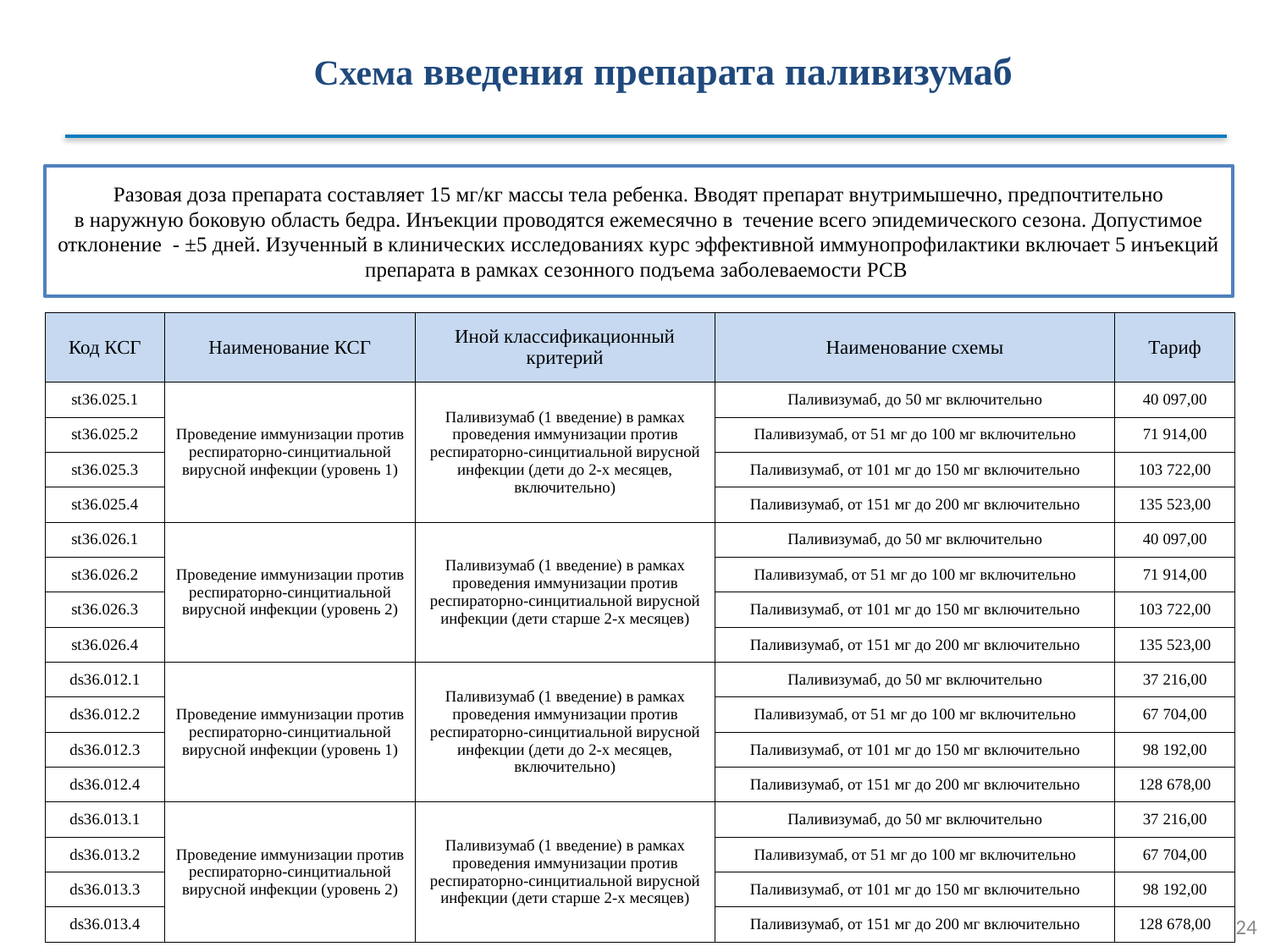

Схема введения препарата паливизумаб
Разовая доза препарата составляет 15 мг/кг массы тела ребенка. Вводят препарат внутримышечно, предпочтительно в наружную боковую область бедра. Инъекции проводятся ежемесячно в  течение всего эпидемического сезона. Допустимое отклонение  - ±5 дней. Изученный в клинических исследованиях курс эффективной иммунопрофилактики включает 5 инъекций препарата в рамках сезонного подъема заболеваемости РСВ
| Код КСГ | Наименование КСГ | Иной классификационный критерий | Наименование схемы | Тариф |
| --- | --- | --- | --- | --- |
| st36.025.1 | Проведение иммунизации против респираторно-синцитиальной вирусной инфекции (уровень 1) | Паливизумаб (1 введение) в рамках проведения иммунизации против респираторно-синцитиальной вирусной инфекции (дети до 2-х месяцев, включительно) | Паливизумаб, до 50 мг включительно | 40 097,00 |
| st36.025.2 |  |  | Паливизумаб, от 51 мг до 100 мг включительно | 71 914,00 |
| st36.025.3 |  |  | Паливизумаб, от 101 мг до 150 мг включительно | 103 722,00 |
| st36.025.4 |  |  | Паливизумаб, от 151 мг до 200 мг включительно | 135 523,00 |
| st36.026.1 | Проведение иммунизации против респираторно-синцитиальной вирусной инфекции (уровень 2) | Паливизумаб (1 введение) в рамках проведения иммунизации против респираторно-синцитиальной вирусной инфекции (дети старше 2-х месяцев) | Паливизумаб, до 50 мг включительно | 40 097,00 |
| st36.026.2 |  |  | Паливизумаб, от 51 мг до 100 мг включительно | 71 914,00 |
| st36.026.3 |  |  | Паливизумаб, от 101 мг до 150 мг включительно | 103 722,00 |
| st36.026.4 |  |  | Паливизумаб, от 151 мг до 200 мг включительно | 135 523,00 |
| ds36.012.1 | Проведение иммунизации против респираторно-синцитиальной вирусной инфекции (уровень 1) | Паливизумаб (1 введение) в рамках проведения иммунизации против респираторно-синцитиальной вирусной инфекции (дети до 2-х месяцев, включительно) | Паливизумаб, до 50 мг включительно | 37 216,00 |
| ds36.012.2 |  |  | Паливизумаб, от 51 мг до 100 мг включительно | 67 704,00 |
| ds36.012.3 |  |  | Паливизумаб, от 101 мг до 150 мг включительно | 98 192,00 |
| ds36.012.4 |  |  | Паливизумаб, от 151 мг до 200 мг включительно | 128 678,00 |
| ds36.013.1 | Проведение иммунизации против респираторно-синцитиальной вирусной инфекции (уровень 2) | Паливизумаб (1 введение) в рамках проведения иммунизации против респираторно-синцитиальной вирусной инфекции (дети старше 2-х месяцев) | Паливизумаб, до 50 мг включительно | 37 216,00 |
| ds36.013.2 |  |  | Паливизумаб, от 51 мг до 100 мг включительно | 67 704,00 |
| ds36.013.3 |  |  | Паливизумаб, от 101 мг до 150 мг включительно | 98 192,00 |
| ds36.013.4 |  |  | Паливизумаб, от 151 мг до 200 мг включительно | 128 678,00 |

24